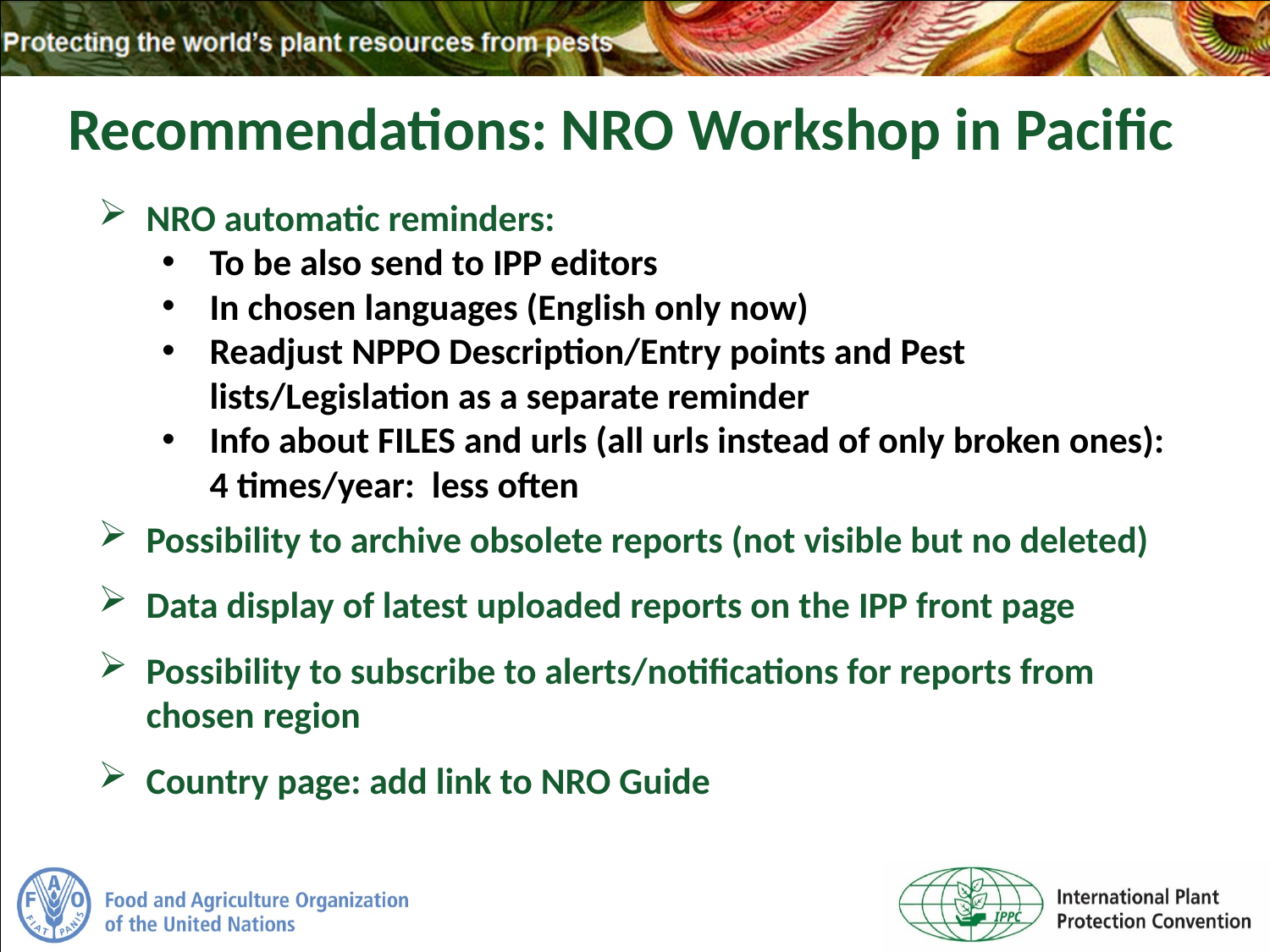

Recommendations: NRO Workshop in Pacific
NRO automatic reminders:
To be also send to IPP editors
In chosen languages (English only now)
Readjust NPPO Description/Entry points and Pest lists/Legislation as a separate reminder
Info about FILES and urls (all urls instead of only broken ones): 4 times/year:  less often
Possibility to archive obsolete reports (not visible but no deleted)
Data display of latest uploaded reports on the IPP front page
Possibility to subscribe to alerts/notifications for reports from chosen region
Country page: add link to NRO Guide